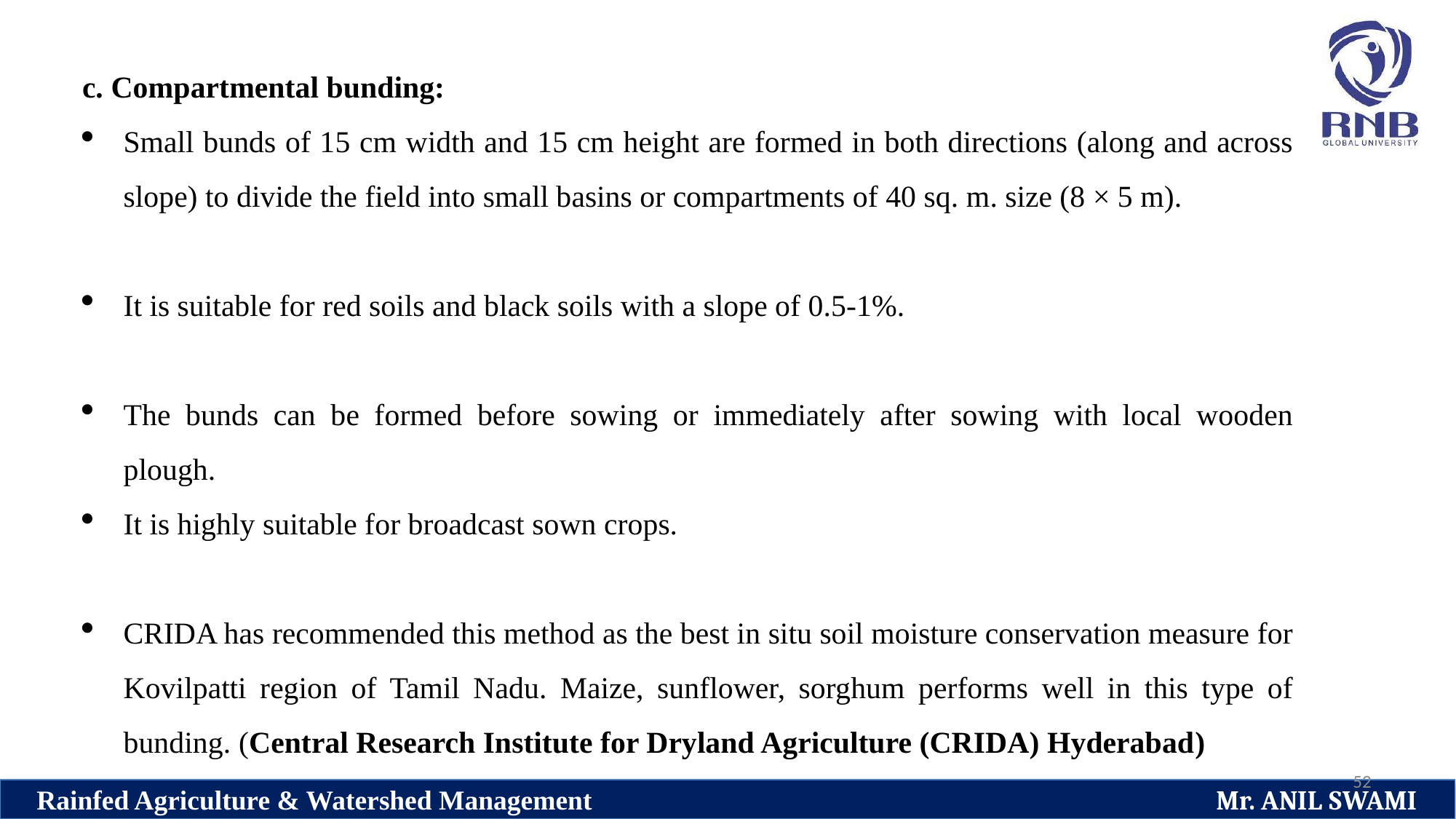

c. Compartmental bunding:
Small bunds of 15 cm width and 15 cm height are formed in both directions (along and across slope) to divide the field into small basins or compartments of 40 sq. m. size (8 × 5 m).

It is suitable for red soils and black soils with a slope of 0.5-1%.

The bunds can be formed before sowing or immediately after sowing with local wooden plough.
It is highly suitable for broadcast sown crops.

CRIDA has recommended this method as the best in situ soil moisture conservation measure for Kovilpatti region of Tamil Nadu. Maize, sunflower, sorghum performs well in this type of bunding. (Central Research Institute for Dryland Agriculture (CRIDA) Hyderabad)
52